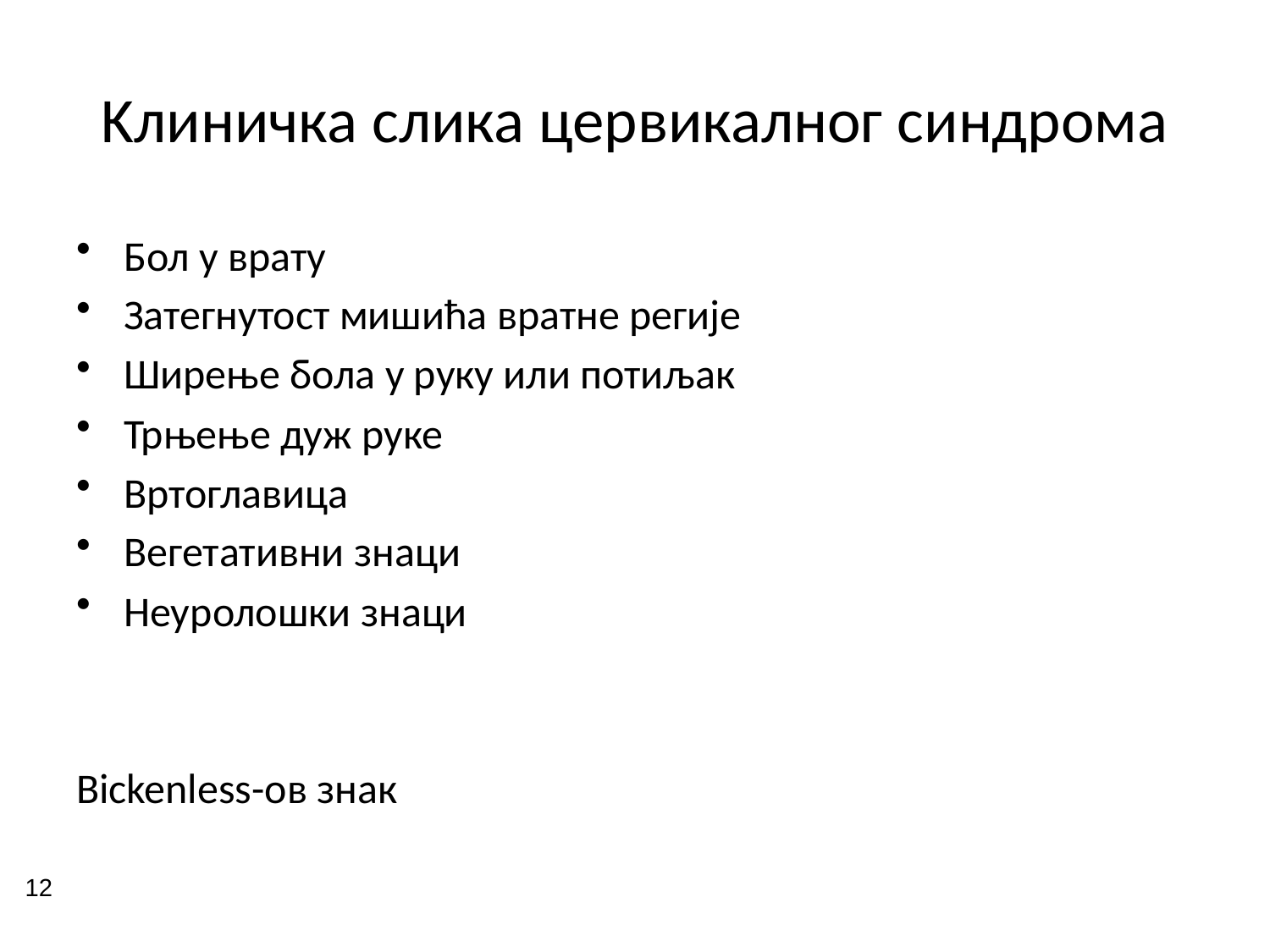

# Kлиничка слика цервикалног синдрома
Бол у врату
Затегнутост мишића вратне регије
Ширење бола у руку или потиљак
Трњење дуж руке
Вртоглавица
Вегетативни знаци
Неуролошки знаци

Bickenless-ов знак
12